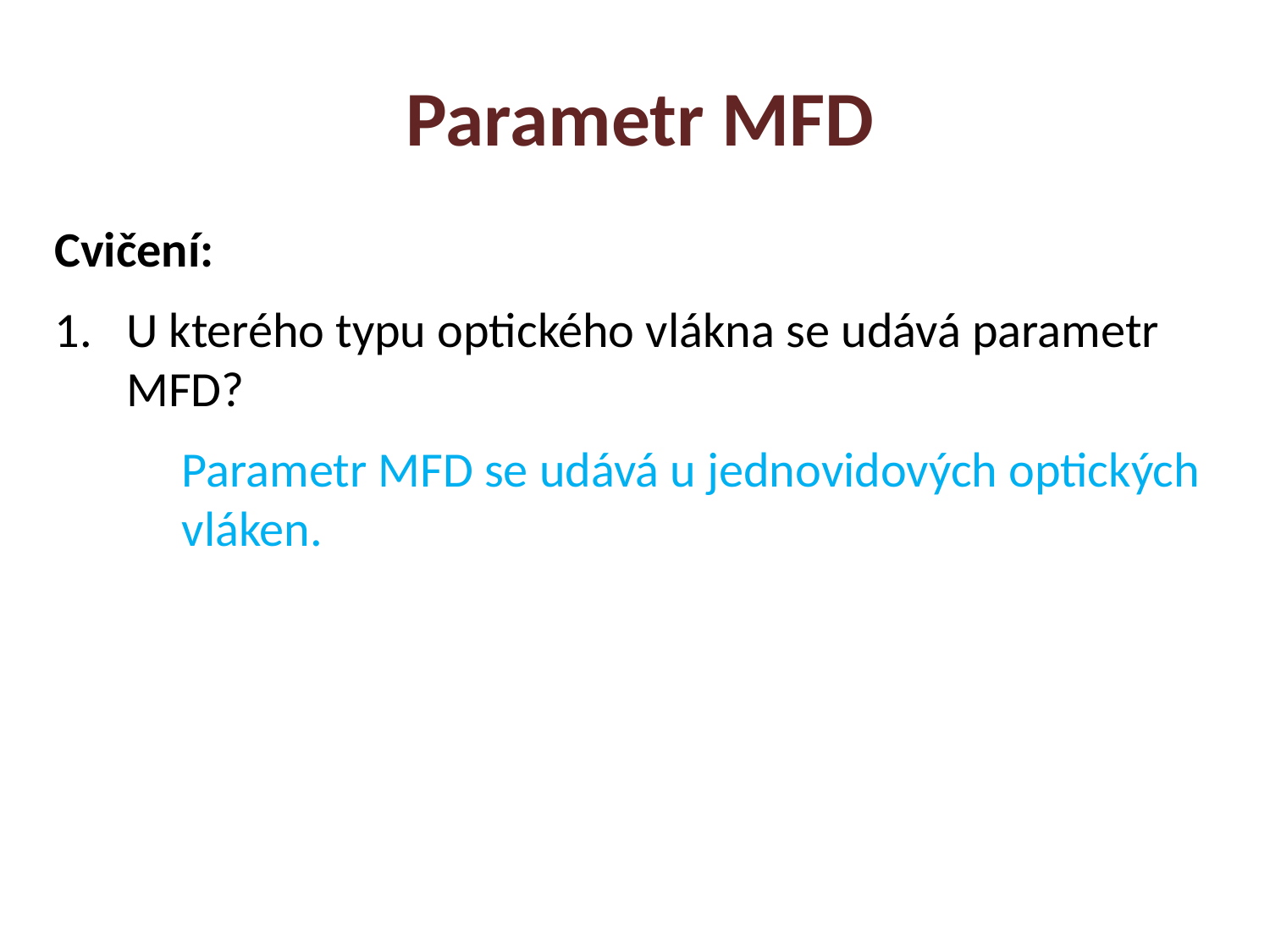

Parametr MFD
Cvičení:
U kterého typu optického vlákna se udává parametr MFD?
	Parametr MFD se udává u jednovidových optických 	vláken.